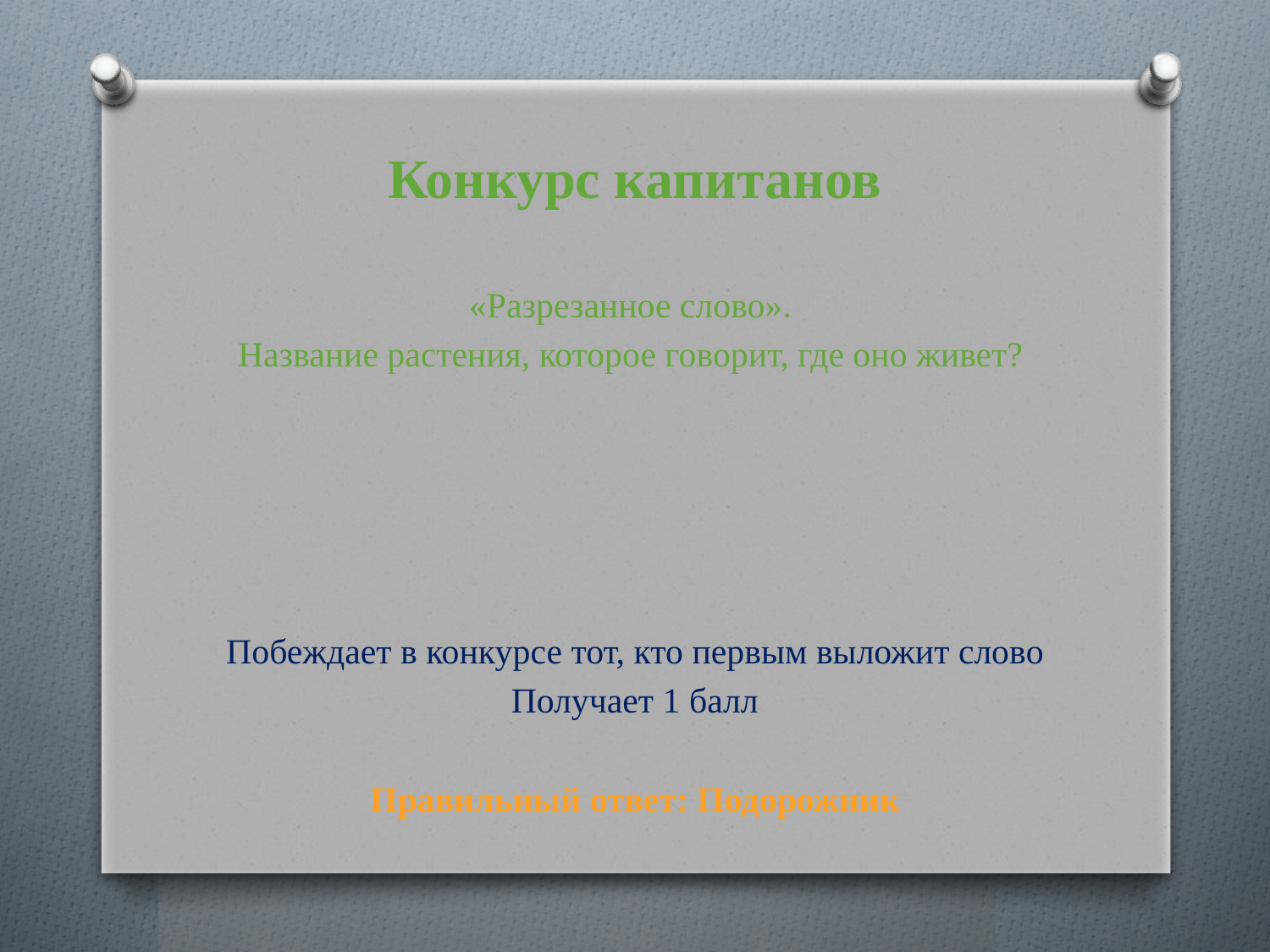

# Конкурс капитанов
«Разрезанное слово».
Название растения, которое говорит, где оно живет?

Побеждает в конкурсе тот, кто первым выложит слово
Получает 1 балл

Правильный ответ: Подорожник